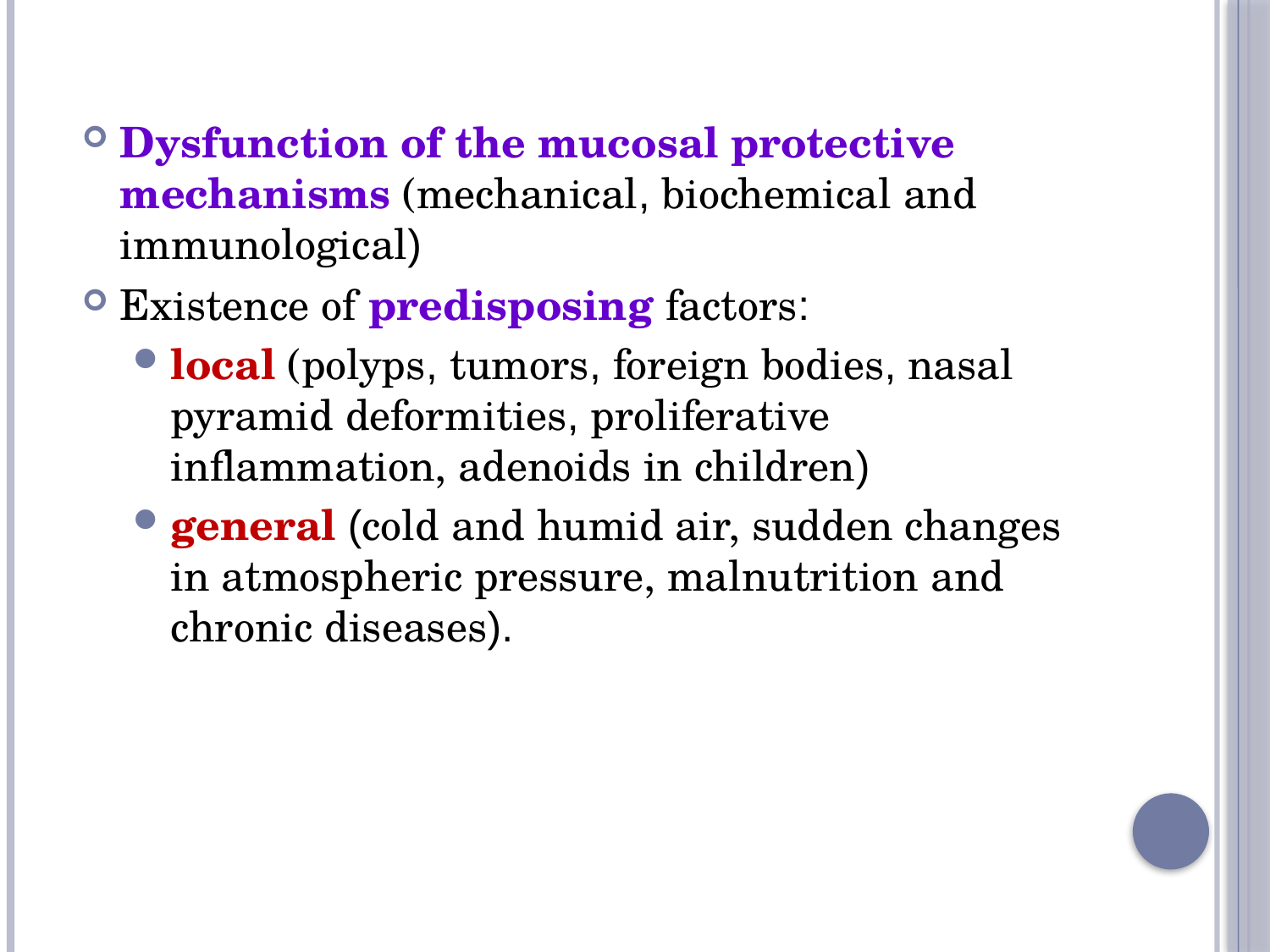

Dysfunction of the mucosal protective mechanisms (mechanical, biochemical and immunological)
Existence of predisposing factors:
local (polyps, tumors, foreign bodies, nasal pyramid deformities, proliferative inflammation, adenoids in children)
general (cold and humid air, sudden changes in atmospheric pressure, malnutrition and chronic diseases).